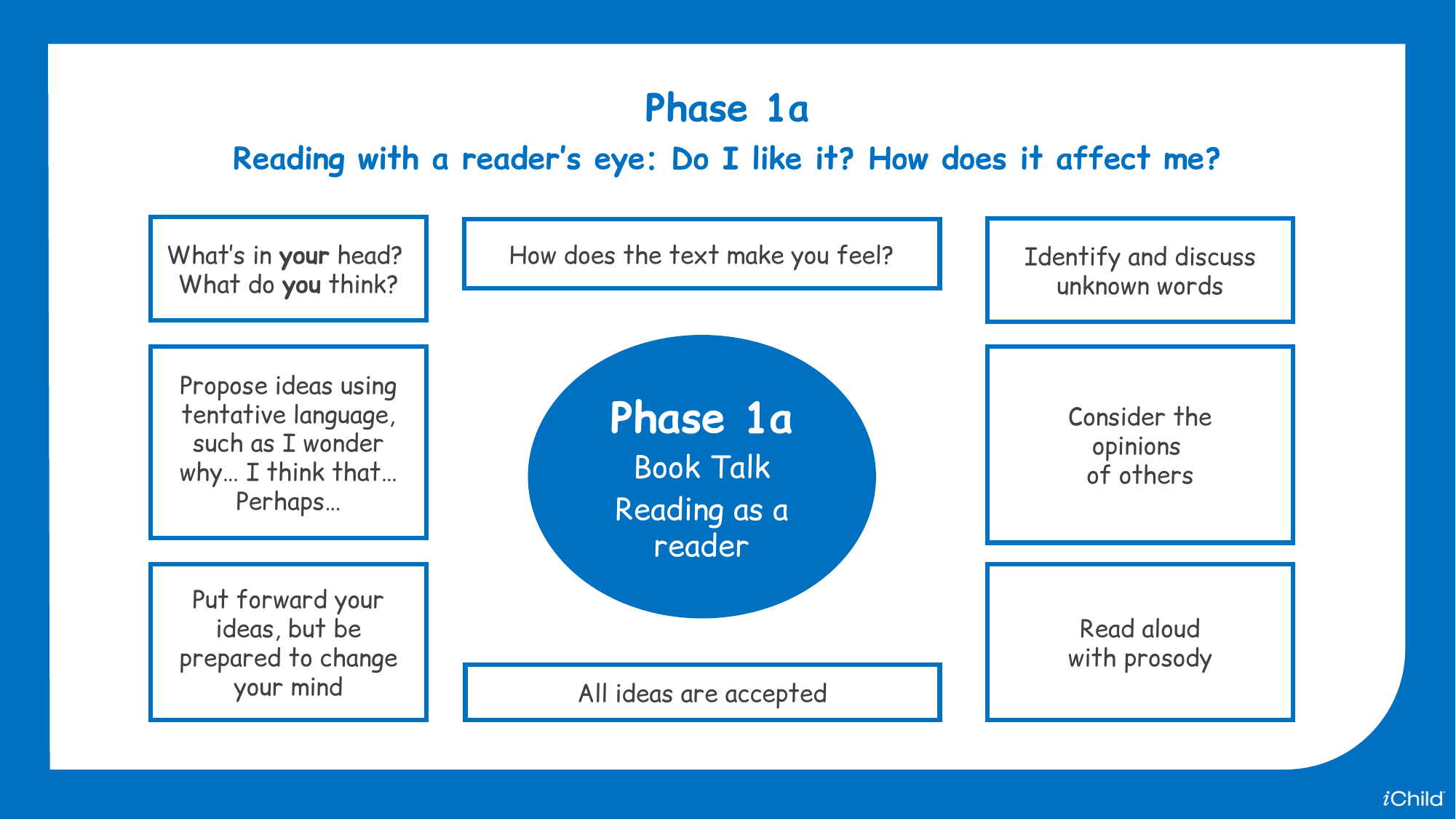

Phase 1a
Reading with a reader’s eye: Do I like it? How does it affect me?
What’s in your head?
What do you think?
Identify and discuss unknown words
How does the text make you feel?
Phase 1a
Book Talk
Reading as a
reader
Propose ideas using tentative language, such as I wonder why… I think that… Perhaps…
Consider the
opinions
of others
Put forward your ideas, but be prepared to change your mind
Read aloud
with prosody
All ideas are accepted